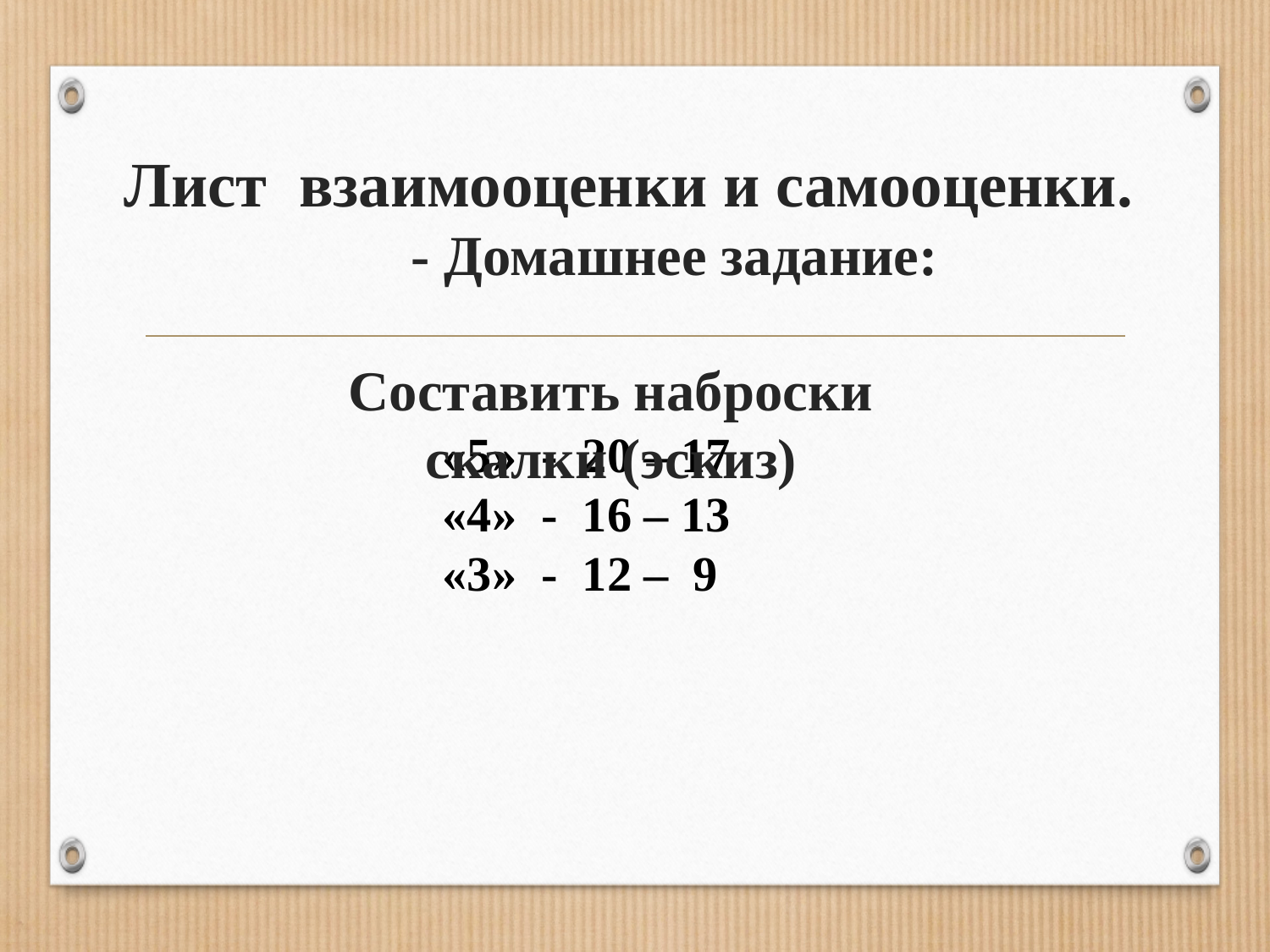

# Лист  взаимооценки и самооценки.
          - Домашнее задание:
 Составить наброски
 скалки (эскиз)
«5»  -  20 – 17
«4»  -  16 – 13
«3»  -  12 –  9